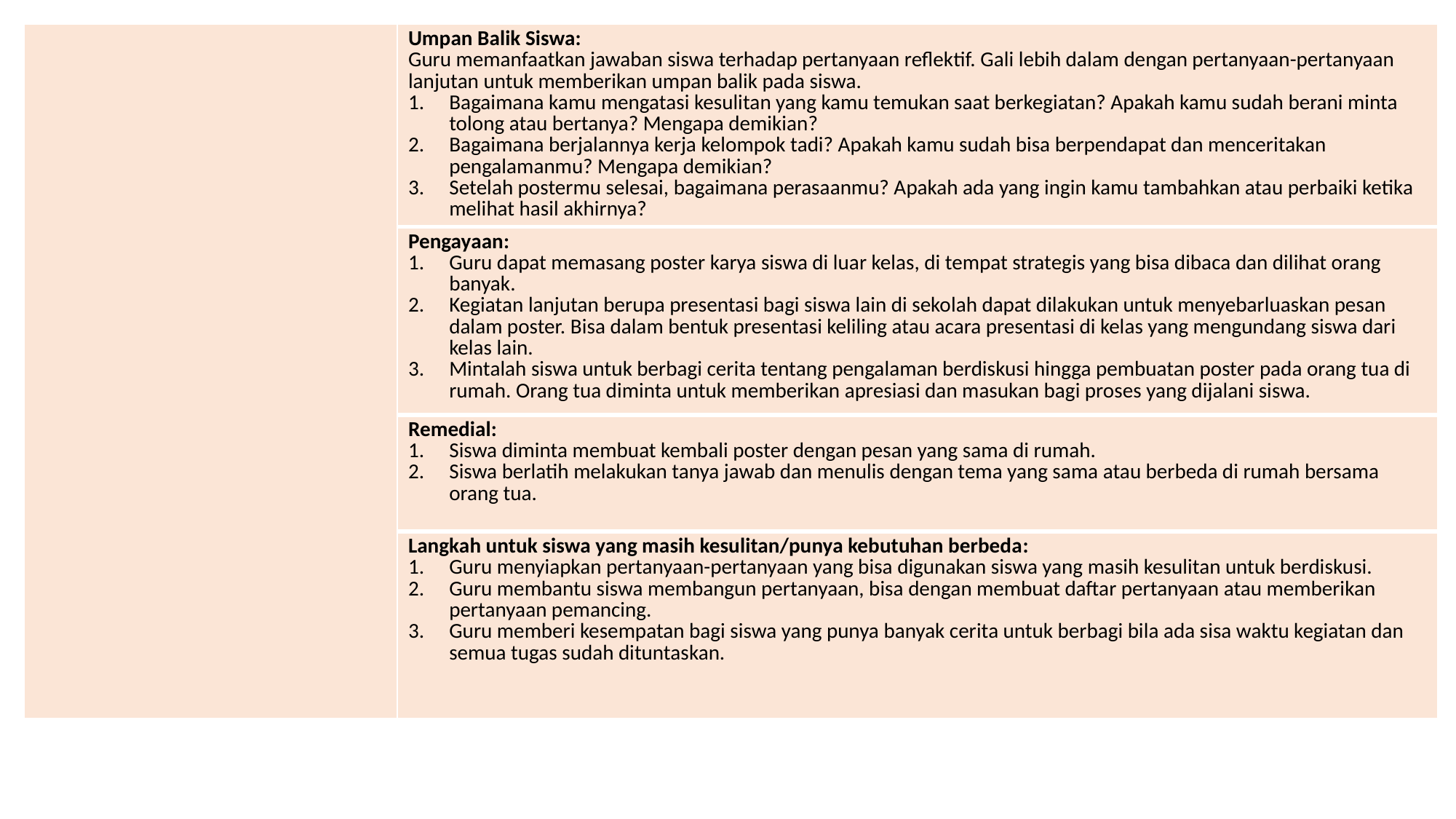

|  | Umpan Balik Siswa: Guru memanfaatkan jawaban siswa terhadap pertanyaan reflektif. Gali lebih dalam dengan pertanyaan-pertanyaan lanjutan untuk memberikan umpan balik pada siswa. Bagaimana kamu mengatasi kesulitan yang kamu temukan saat berkegiatan? Apakah kamu sudah berani minta tolong atau bertanya? Mengapa demikian? Bagaimana berjalannya kerja kelompok tadi? Apakah kamu sudah bisa berpendapat dan menceritakan pengalamanmu? Mengapa demikian? Setelah postermu selesai, bagaimana perasaanmu? Apakah ada yang ingin kamu tambahkan atau perbaiki ketika melihat hasil akhirnya? |
| --- | --- |
|  | Pengayaan: Guru dapat memasang poster karya siswa di luar kelas, di tempat strategis yang bisa dibaca dan dilihat orang banyak. Kegiatan lanjutan berupa presentasi bagi siswa lain di sekolah dapat dilakukan untuk menyebarluaskan pesan dalam poster. Bisa dalam bentuk presentasi keliling atau acara presentasi di kelas yang mengundang siswa dari kelas lain. Mintalah siswa untuk berbagi cerita tentang pengalaman berdiskusi hingga pembuatan poster pada orang tua di rumah. Orang tua diminta untuk memberikan apresiasi dan masukan bagi proses yang dijalani siswa. |
|  | Remedial: Siswa diminta membuat kembali poster dengan pesan yang sama di rumah. Siswa berlatih melakukan tanya jawab dan menulis dengan tema yang sama atau berbeda di rumah bersama orang tua. |
|  | Langkah untuk siswa yang masih kesulitan/punya kebutuhan berbeda: Guru menyiapkan pertanyaan-pertanyaan yang bisa digunakan siswa yang masih kesulitan untuk berdiskusi. Guru membantu siswa membangun pertanyaan, bisa dengan membuat daftar pertanyaan atau memberikan pertanyaan pemancing. Guru memberi kesempatan bagi siswa yang punya banyak cerita untuk berbagi bila ada sisa waktu kegiatan dan semua tugas sudah dituntaskan. |